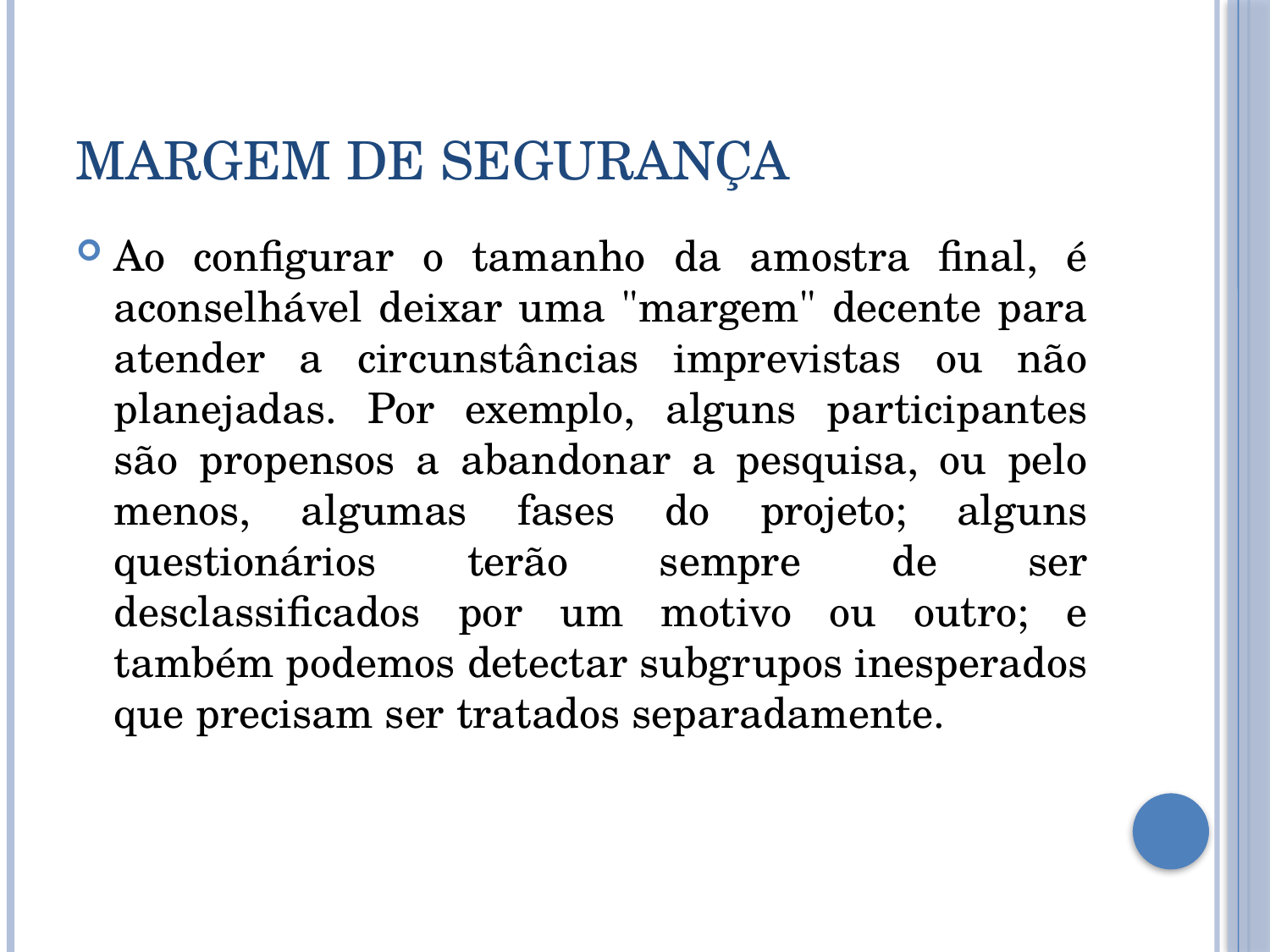

# Margem de segurança
Ao configurar o tamanho da amostra final, é aconselhável deixar uma "margem" decente para atender a circunstâncias imprevistas ou não planejadas. Por exemplo, alguns participantes são propensos a abandonar a pesquisa, ou pelo menos, algumas fases do projeto; alguns questionários terão sempre de ser desclassificados por um motivo ou outro; e também podemos detectar subgrupos inesperados que precisam ser tratados separadamente.